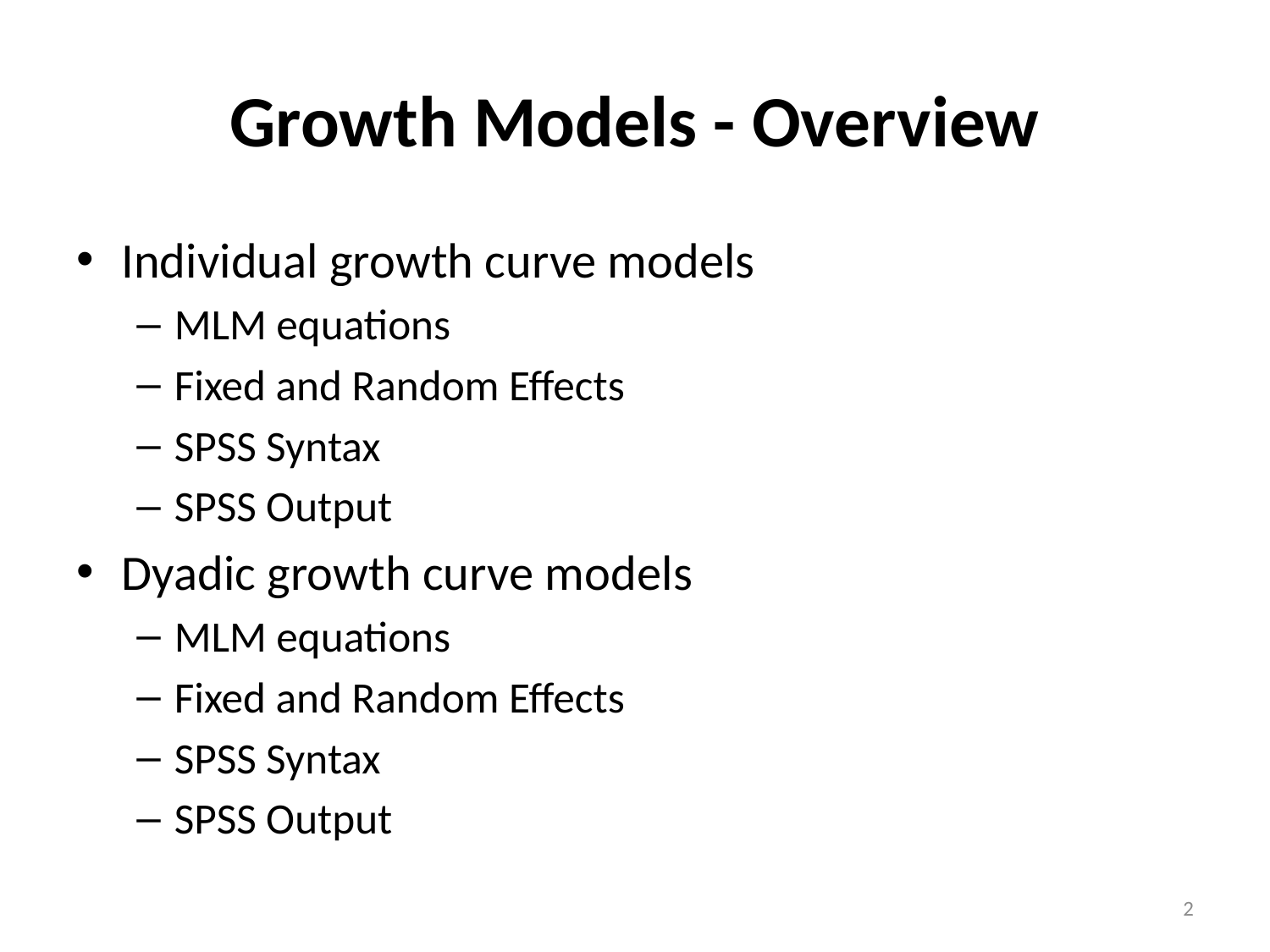

Individual growth curve models
MLM equations
Fixed and Random Effects
SPSS Syntax
SPSS Output
Dyadic growth curve models
MLM equations
Fixed and Random Effects
SPSS Syntax
SPSS Output

Growth Models - Overview
2